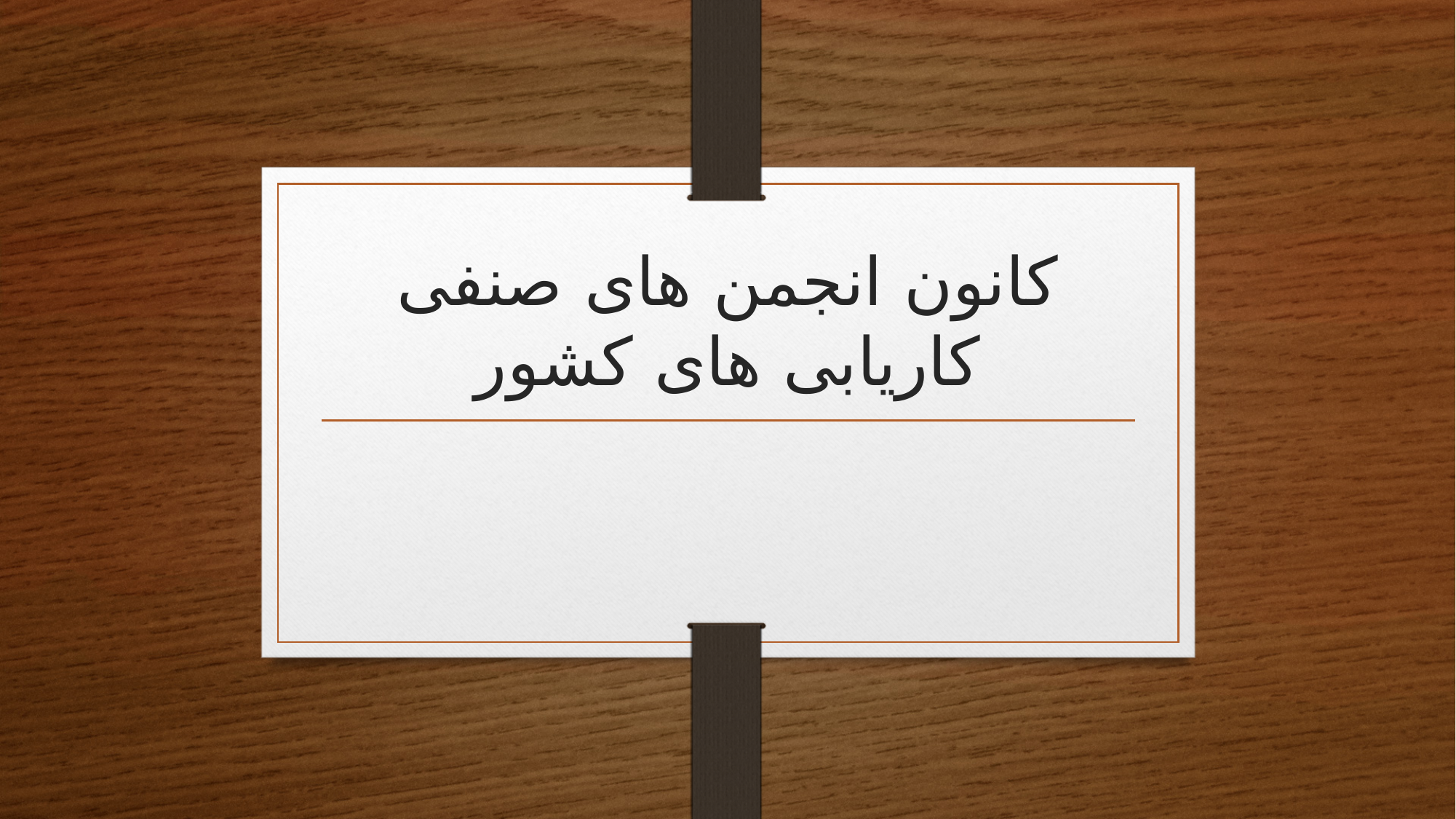

# کانون انجمن های صنفی کاریابی های کشور